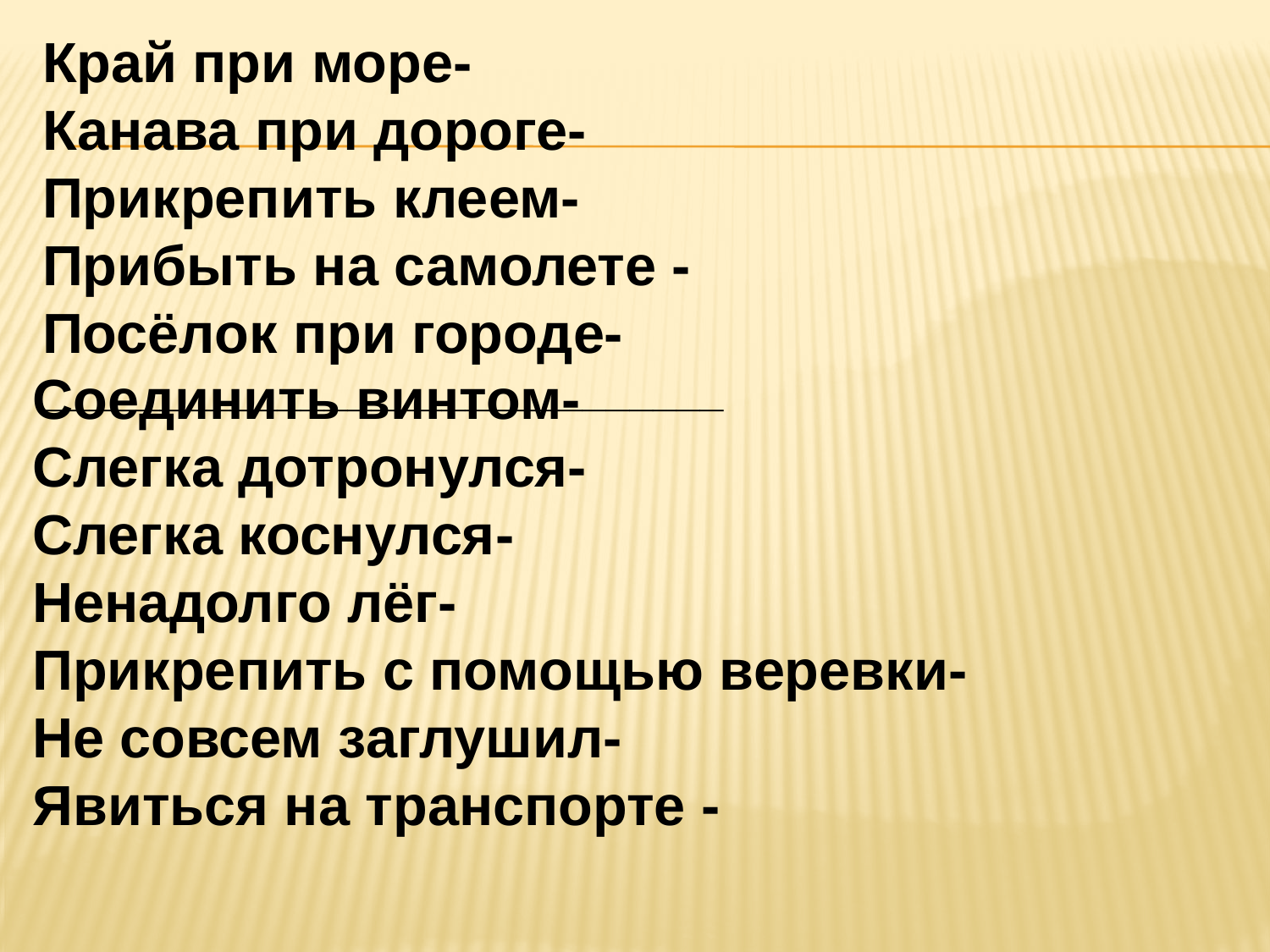

Край при море-
Канава при дороге-
Прикрепить клеем-
Прибыть на самолете -
Посёлок при городе-  _____________________________
#

Соединить винтом-
Слегка дотронулся-
Слегка коснулся-
Ненадолго лёг-
Прикрепить с помощью веревки-
Не совсем заглушил-
Явиться на транспорте -